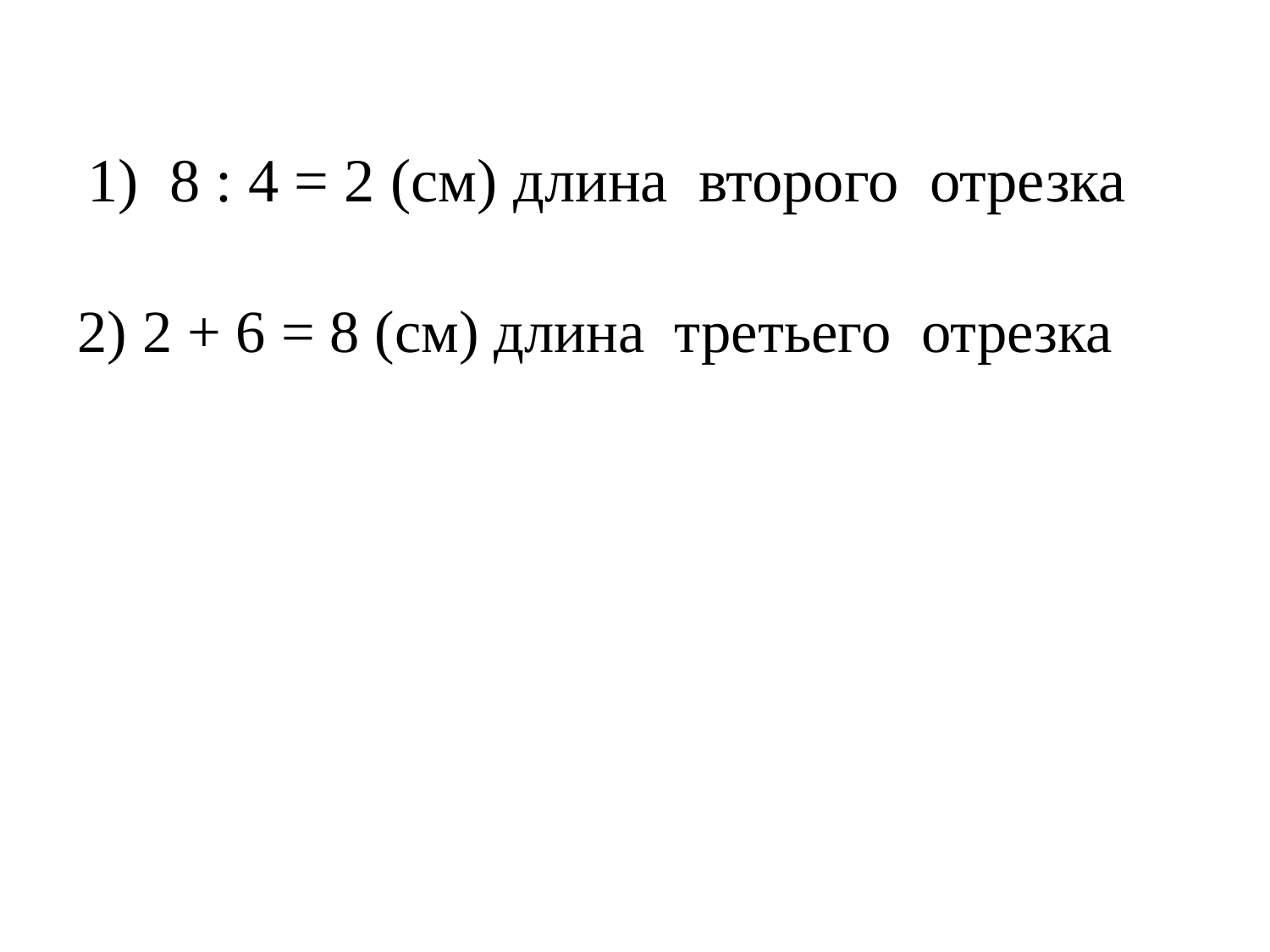

1)  8 : 4 = 2 (см) длина  второго  отрезка
# 2) 2 + 6 = 8 (см) длина  третьего  отрезка